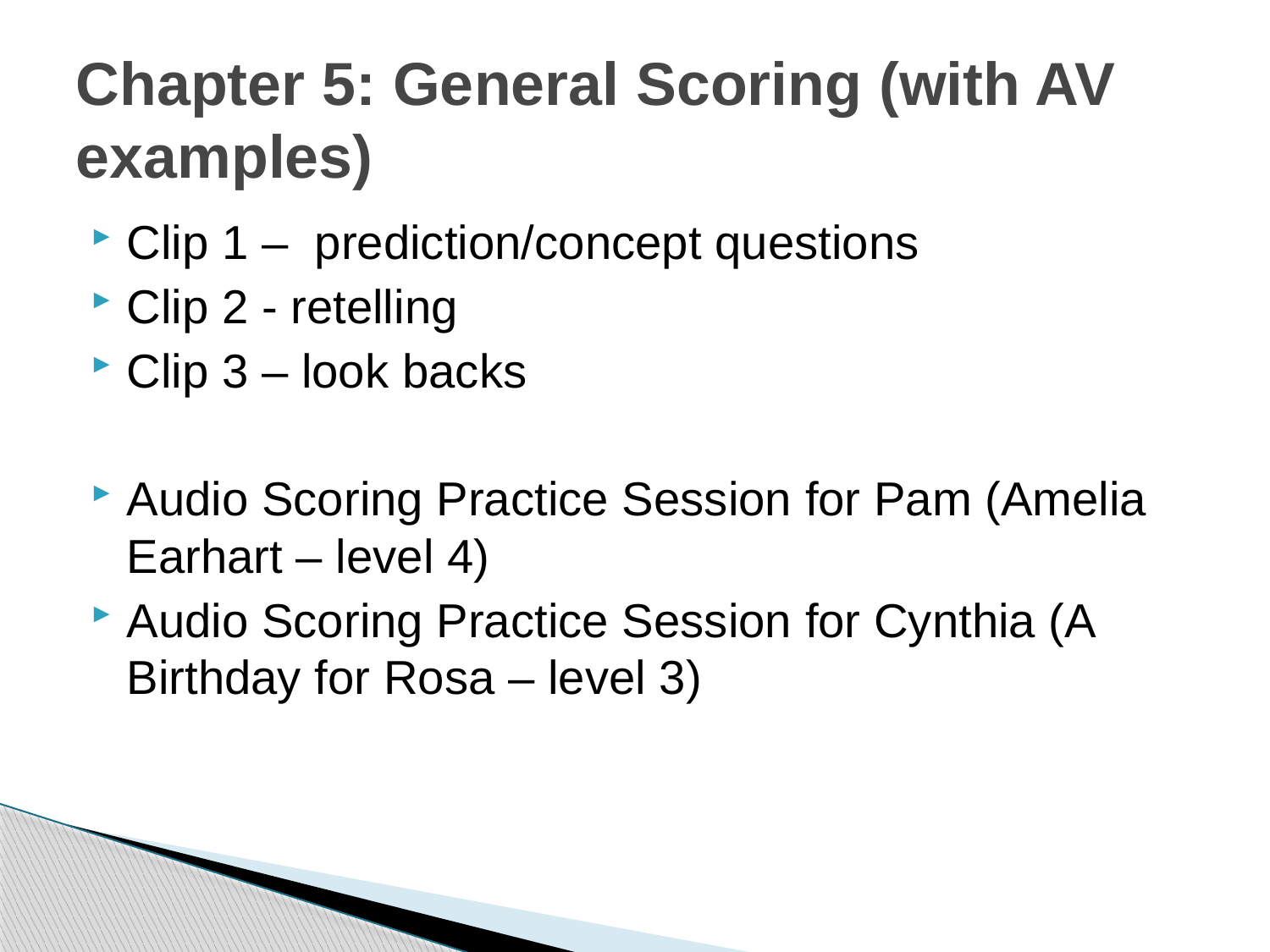

# Chapter 5: General Scoring (with AV examples)
Clip 1 –  prediction/concept questions
Clip 2 - retelling
Clip 3 – look backs

Audio Scoring Practice Session for Pam (Amelia Earhart – level 4)
Audio Scoring Practice Session for Cynthia (A Birthday for Rosa – level 3)